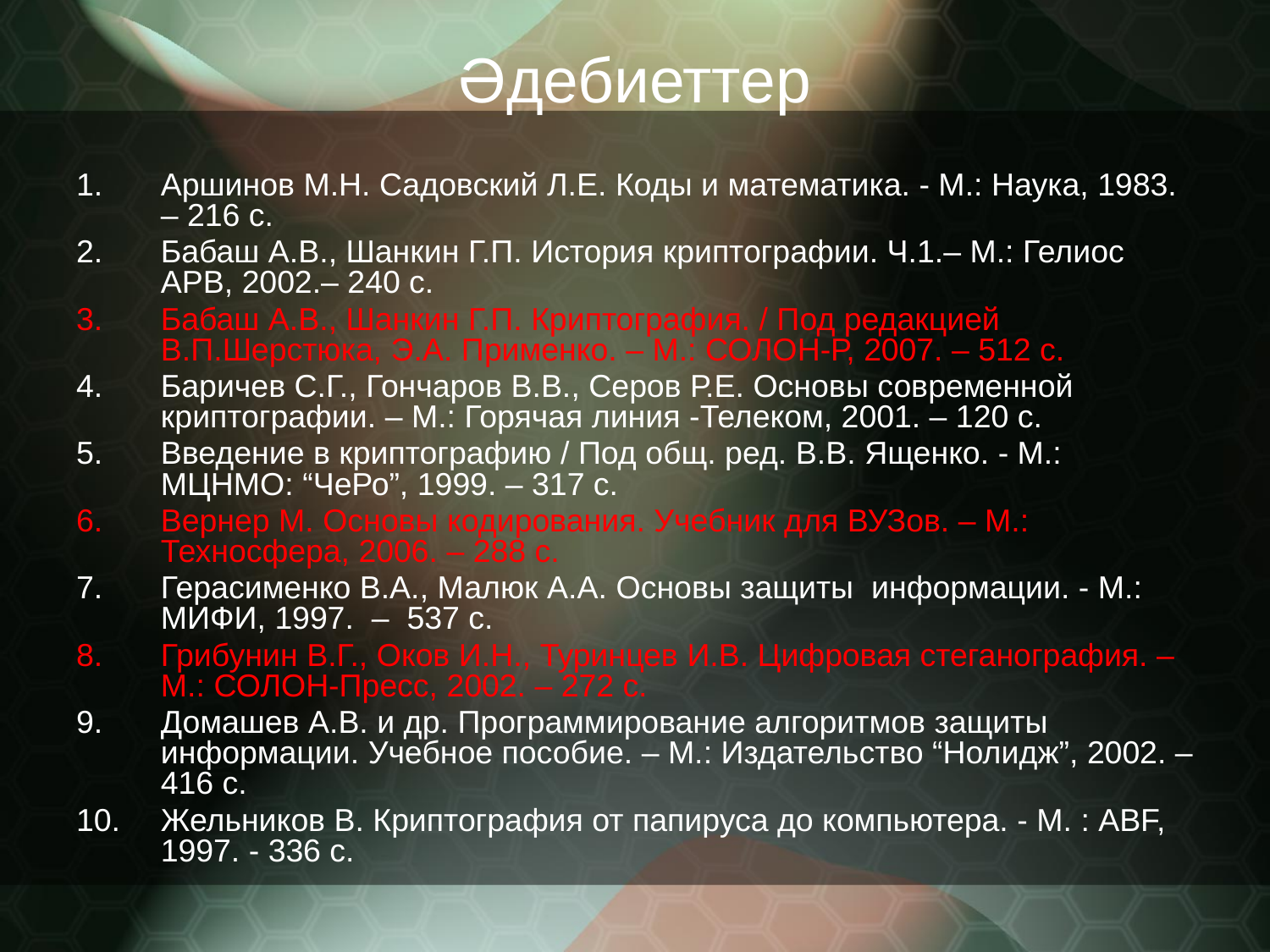

# Әдебиеттер
Аршинов М.Н. Садовский Л.Е. Коды и математика. - М.: Наука, 1983. – 216 с.
Бабаш А.В., Шанкин Г.П. История криптографии. Ч.1.– М.: Гелиос АРВ, 2002.– 240 с.
Бабаш А.В., Шанкин Г.П. Криптография. / Под редакцией В.П.Шерстюка, Э.А. Применко. – М.: СОЛОН-Р, 2007. – 512 с.
Баричев С.Г., Гончаров В.В., Серов Р.Е. Основы современной криптографии. – М.: Горячая линия -Телеком, 2001. – 120 с.
Введение в криптографию / Под общ. ред. В.В. Ященко. - М.: МЦНМО: “ЧеРо”, 1999. – 317 с.
Вернер М. Основы кодирования. Учебник для ВУЗов. – М.: Техносфера, 2006. – 288 с.
Герасименко В.А., Малюк А.А. Основы защиты  информации. - М.: МИФИ, 1997.  –  537 с.
Грибунин В.Г., Оков И.Н., Туринцев И.В. Цифровая стеганография. – М.: СОЛОН-Пресс, 2002. – 272 с.
Домашев А.В. и др. Программирование алгоритмов защиты информации. Учебное пособие. – М.: Издательство “Нолидж”, 2002. – 416 с.
Жельников В. Криптография от папируса до компьютера. - М. : ABF, 1997. - 336 с.